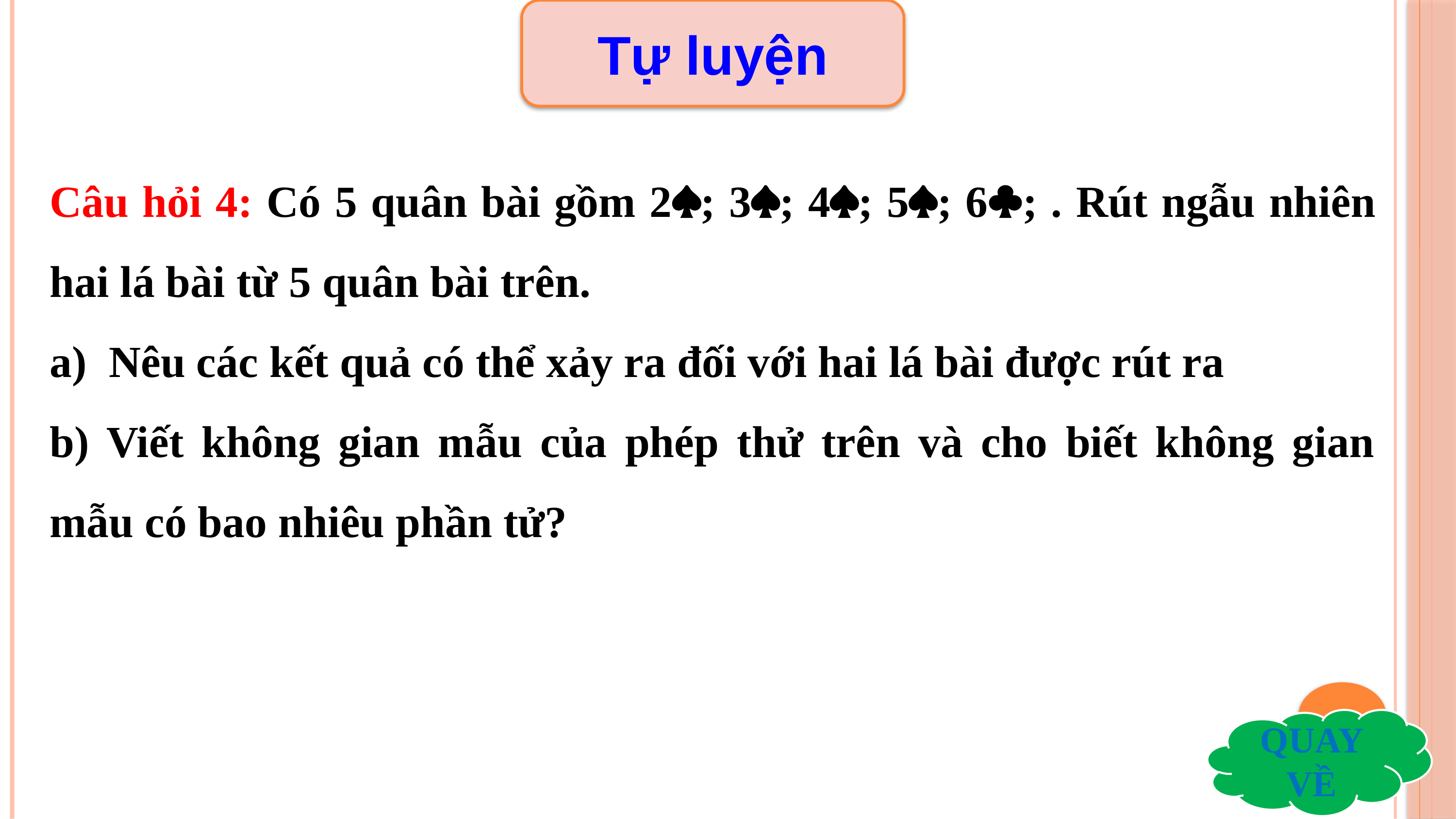

Tự luyện
Câu hỏi 4: Có 5 quân bài gồm 2♠; 3♠; 4♠; 5♠; 6♣; . Rút ngẫu nhiên hai lá bài từ 5 quân bài trên.
Nêu các kết quả có thể xảy ra đối với hai lá bài được rút ra
b) Viết không gian mẫu của phép thử trên và cho biết không gian mẫu có bao nhiêu phần tử?
QUAY VỀ